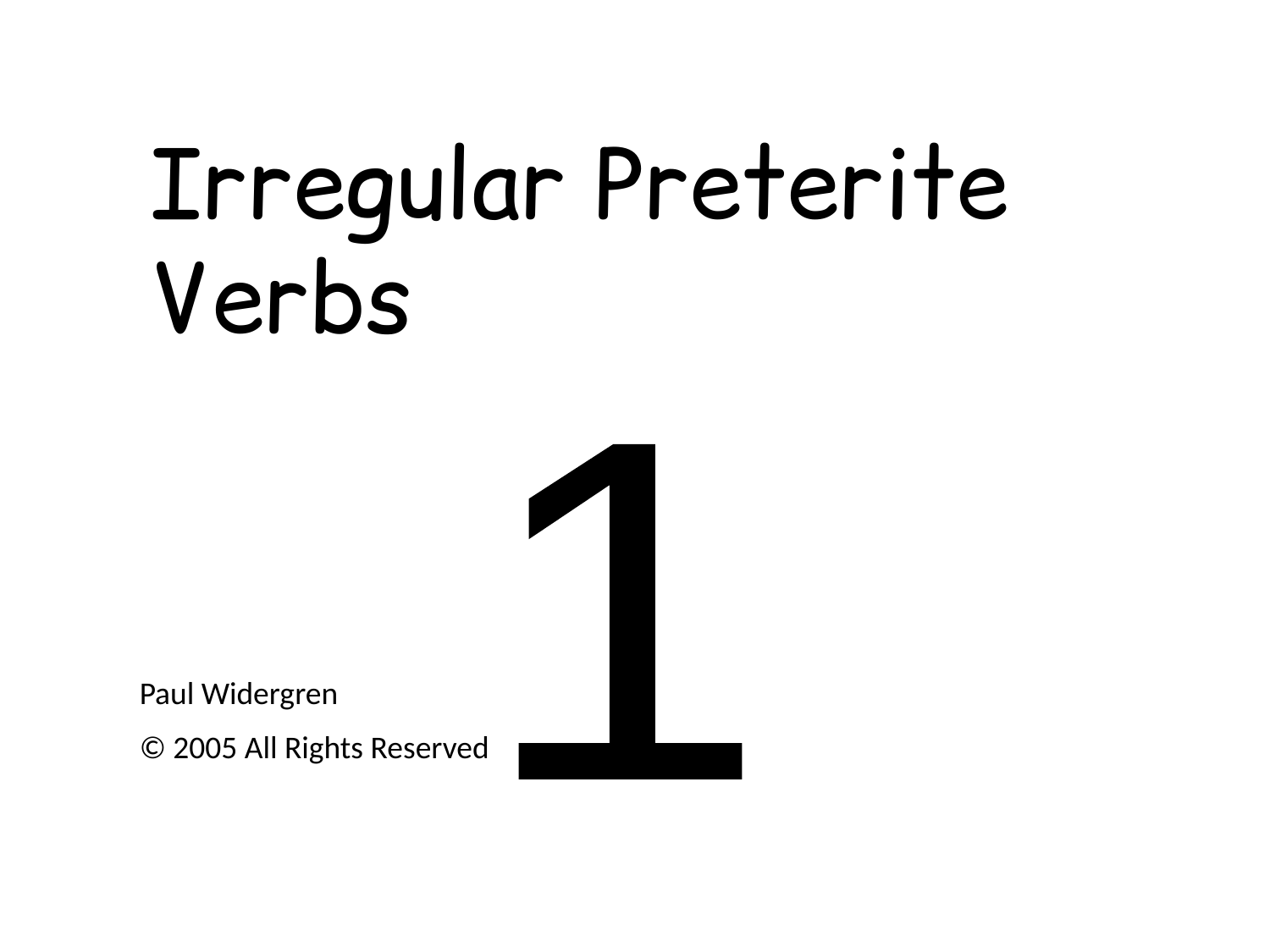

Irregular Preterite Verbs
1
Paul Widergren
© 2005 All Rights Reserved